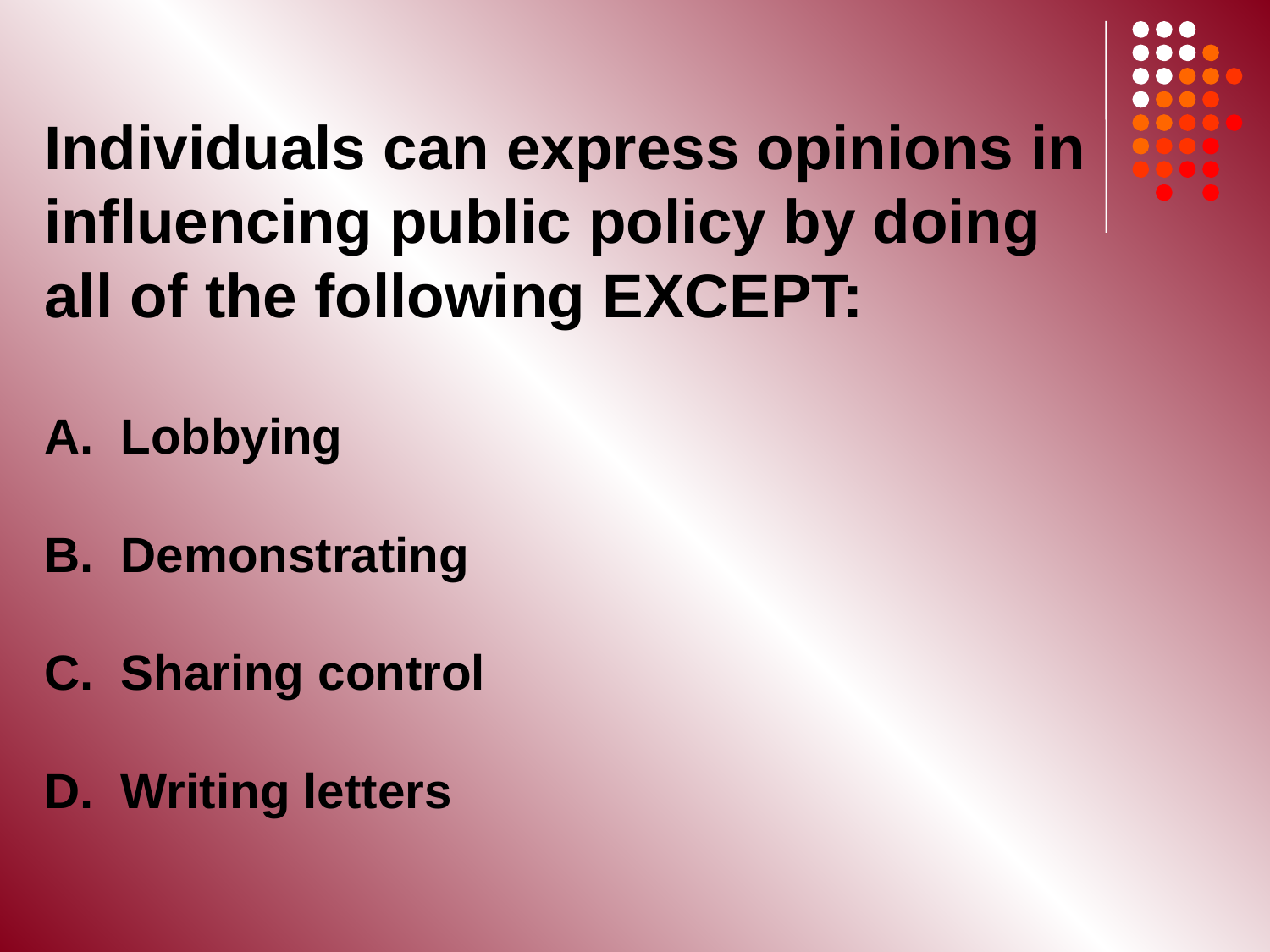

Individuals can express opinions in influencing public policy by doing all of the following EXCEPT:
A.  Lobbying
B.  Demonstrating
C.  Sharing control
D.  Writing letters